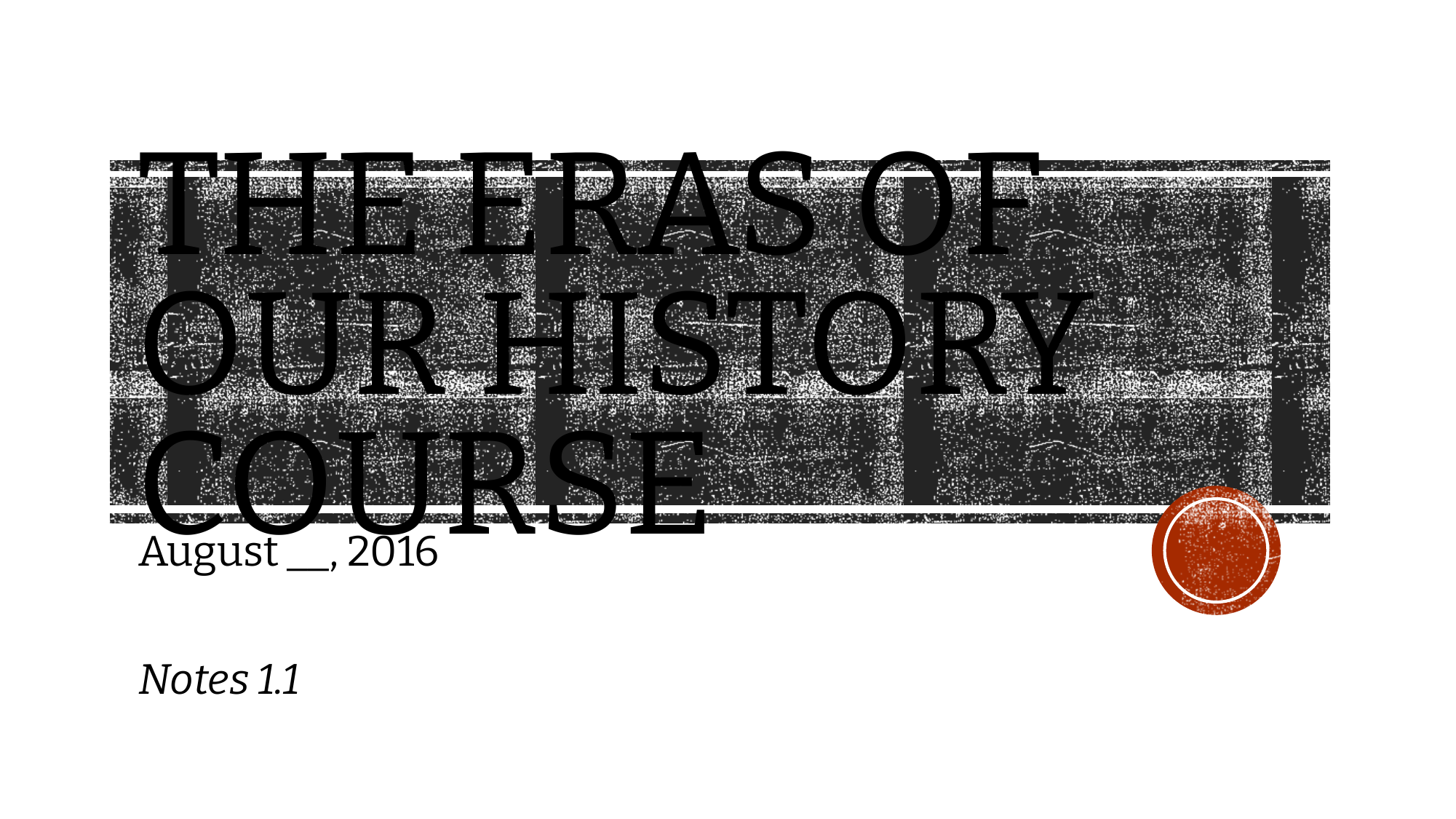

# The eras of our history course
August __, 2016

Notes 1.1